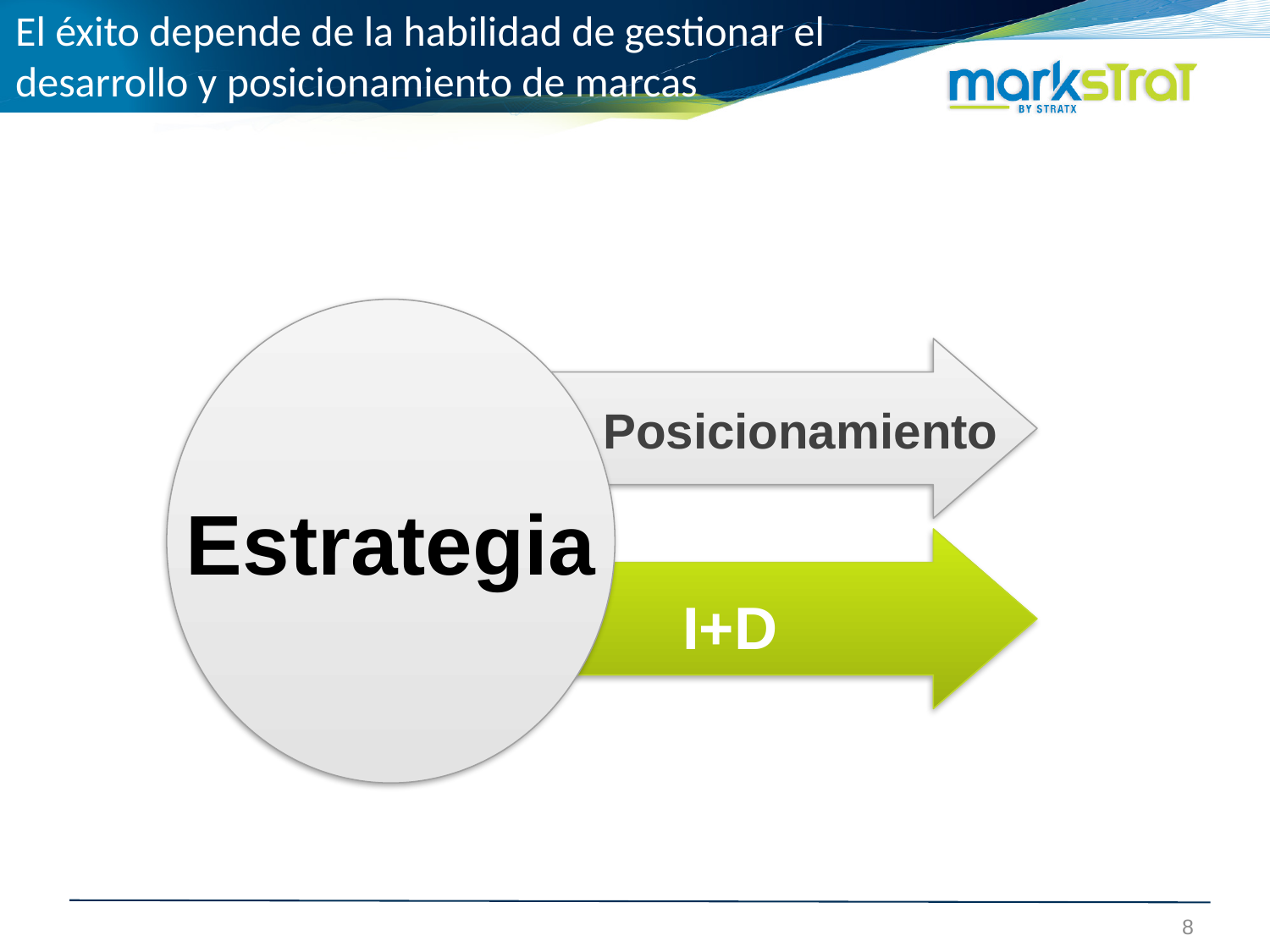

# El éxito depende de la habilidad de gestionar el desarrollo y posicionamiento de marcas
Estrategia

Posicionamiento

I+D
8